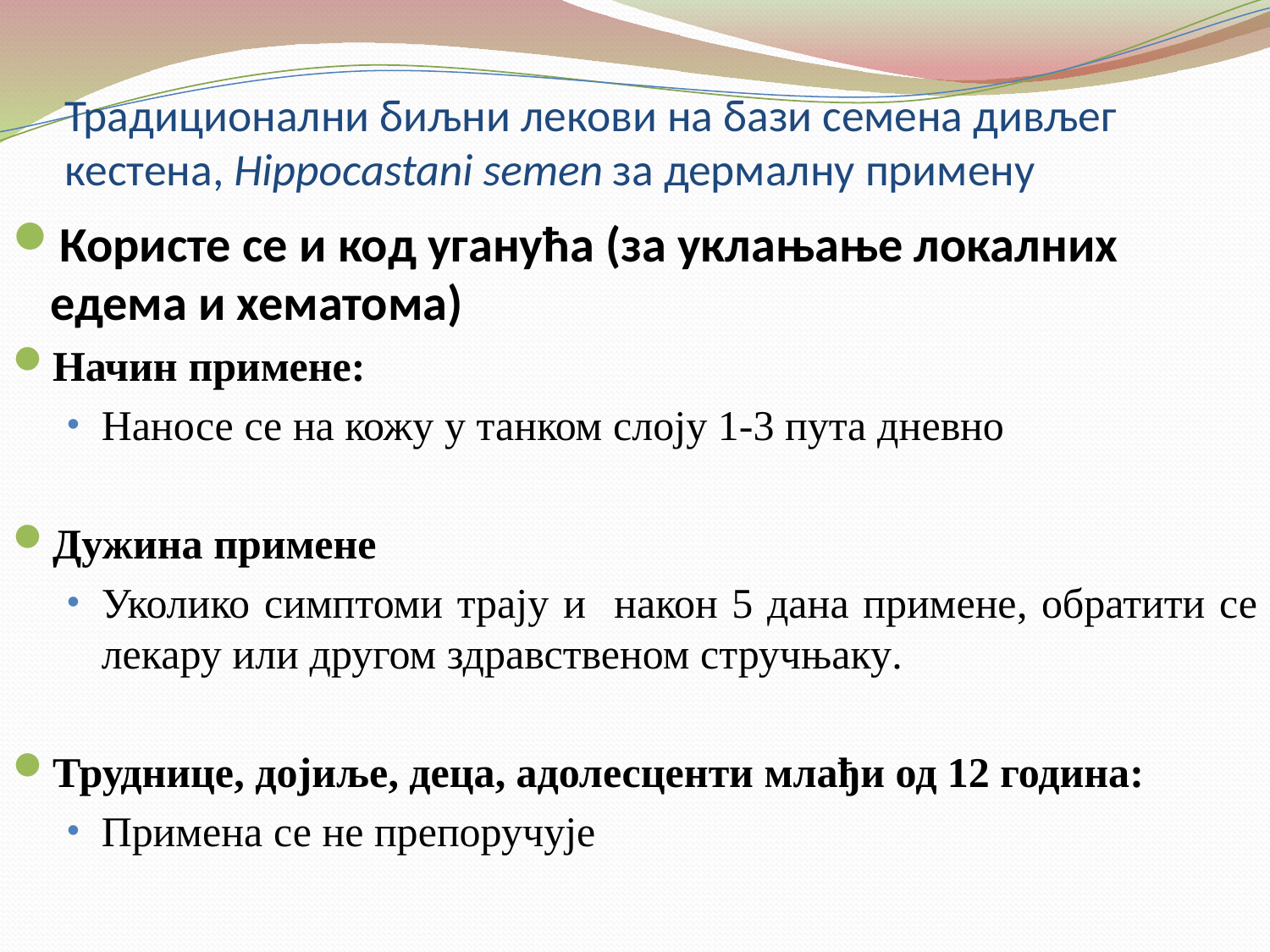

# Традиционални биљни лекови на бази семена дивљег кестена, Hippocastani semen за дермалну примену
Користе се и код уганућа (за уклањање локалних едема и хематома)
Начин примене:
Наносе се на кожу у танком слоју 1-3 пута дневно

Дужина примене
Уколико симптоми трају и  након 5 дана примене, обратити се лекару или другом здравственом стручњаку.

Труднице, дојиље, деца, адолесценти млађи од 12 година:
Примена се не препоручује